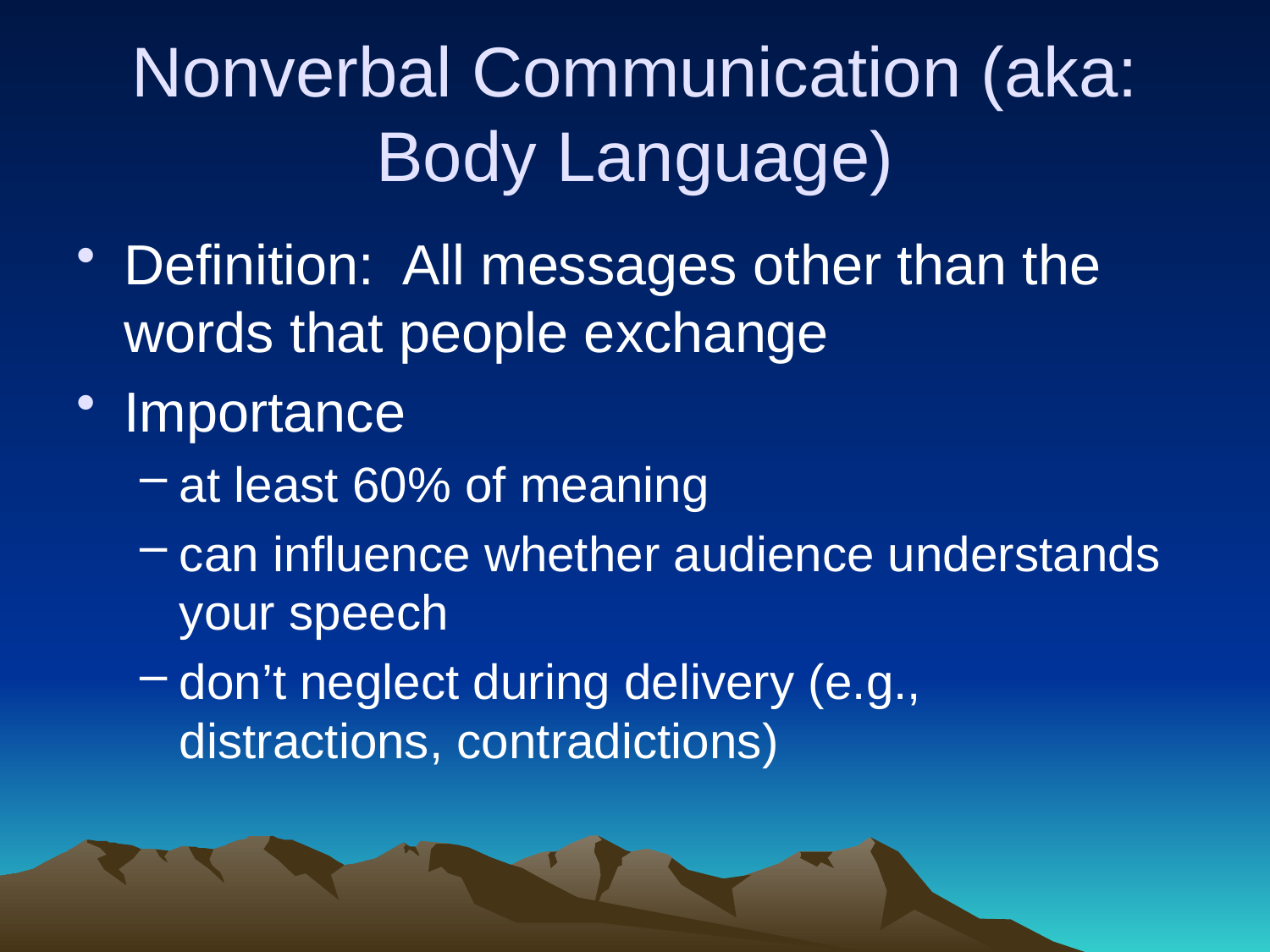

# Nonverbal Communication (aka: Body Language)
Definition:  All messages other than the words that people exchange
Importance
at least 60% of meaning
can influence whether audience understands your speech
don’t neglect during delivery (e.g., distractions, contradictions)